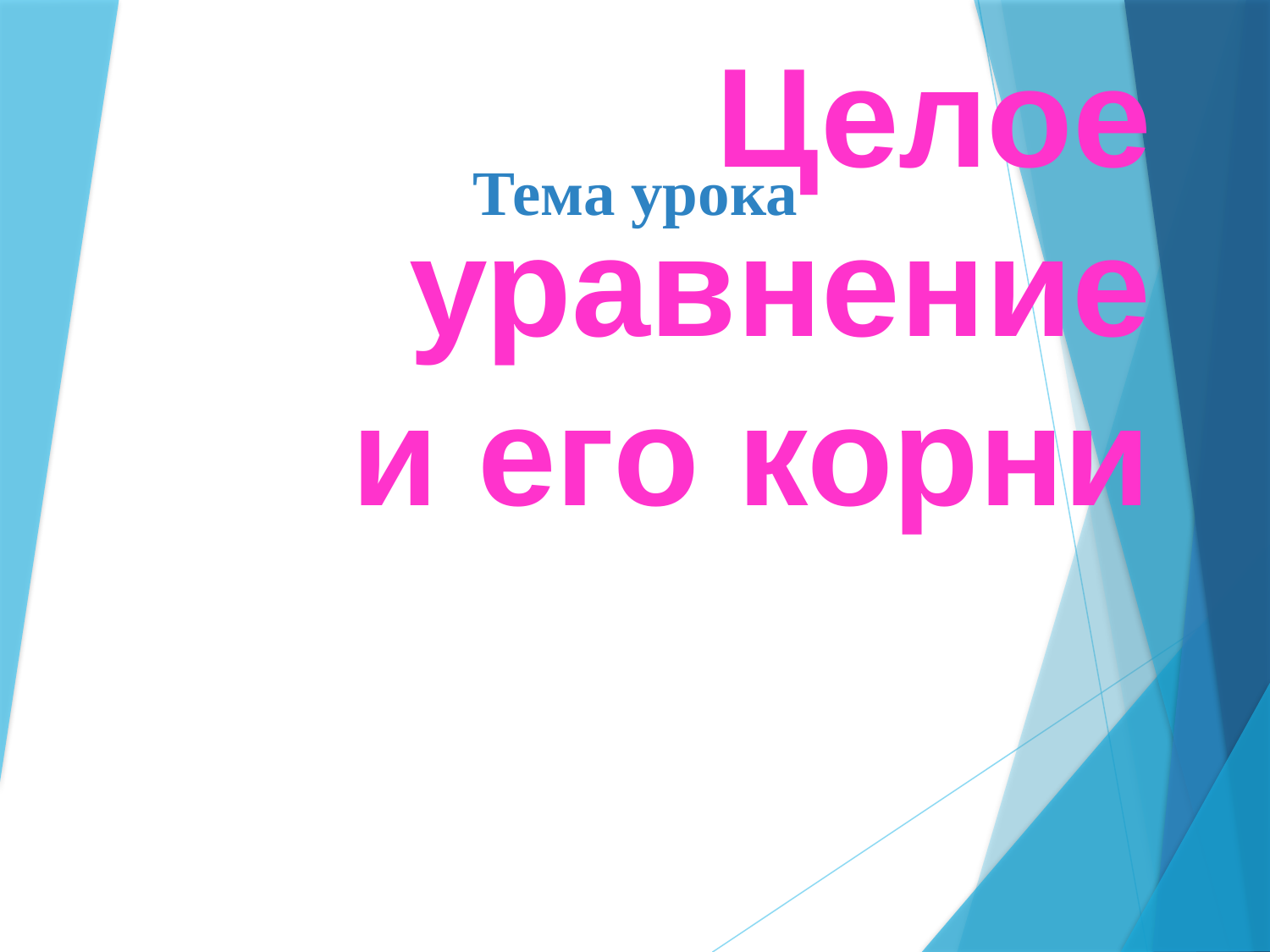

Тема урока

# Целое уравнение и его корни